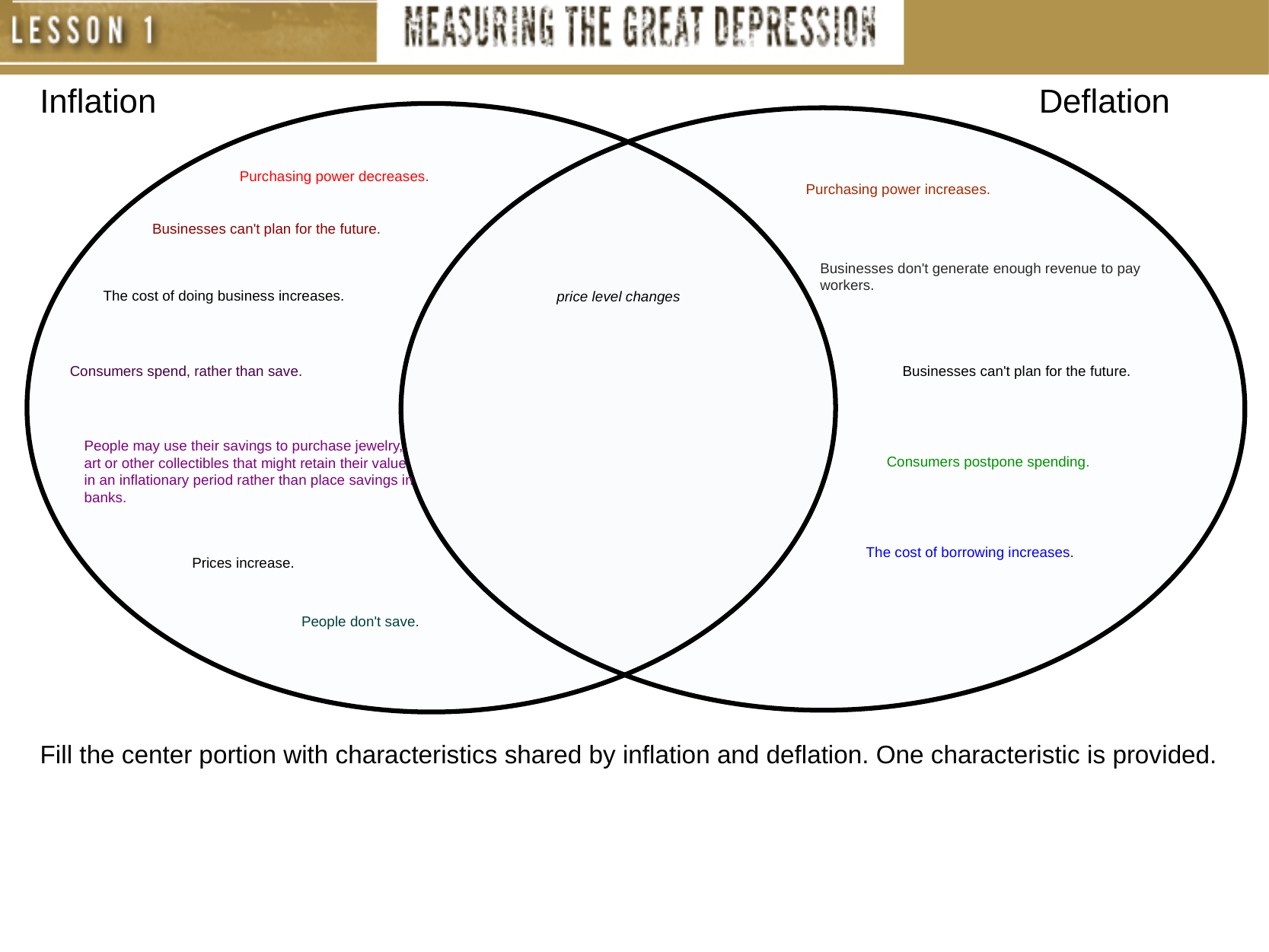

Inflation
Deflation

Purchasing power decreases.
Purchasing power increases.
Businesses can't plan for the future.
Businesses don't generate enough revenue to pay workers.
The cost of doing business increases.
price level changes

Consumers spend, rather than save.
Businesses can't plan for the future.
People may use their savings to purchase jewelry, art or other collectibles that might retain their value in an inflationary period rather than place savings in banks.
Consumers postpone spending.
The cost of borrowing increases.
Prices increase.
People don't save.
Fill the center portion with characteristics shared by inflation and deflation. One characteristic is provided.